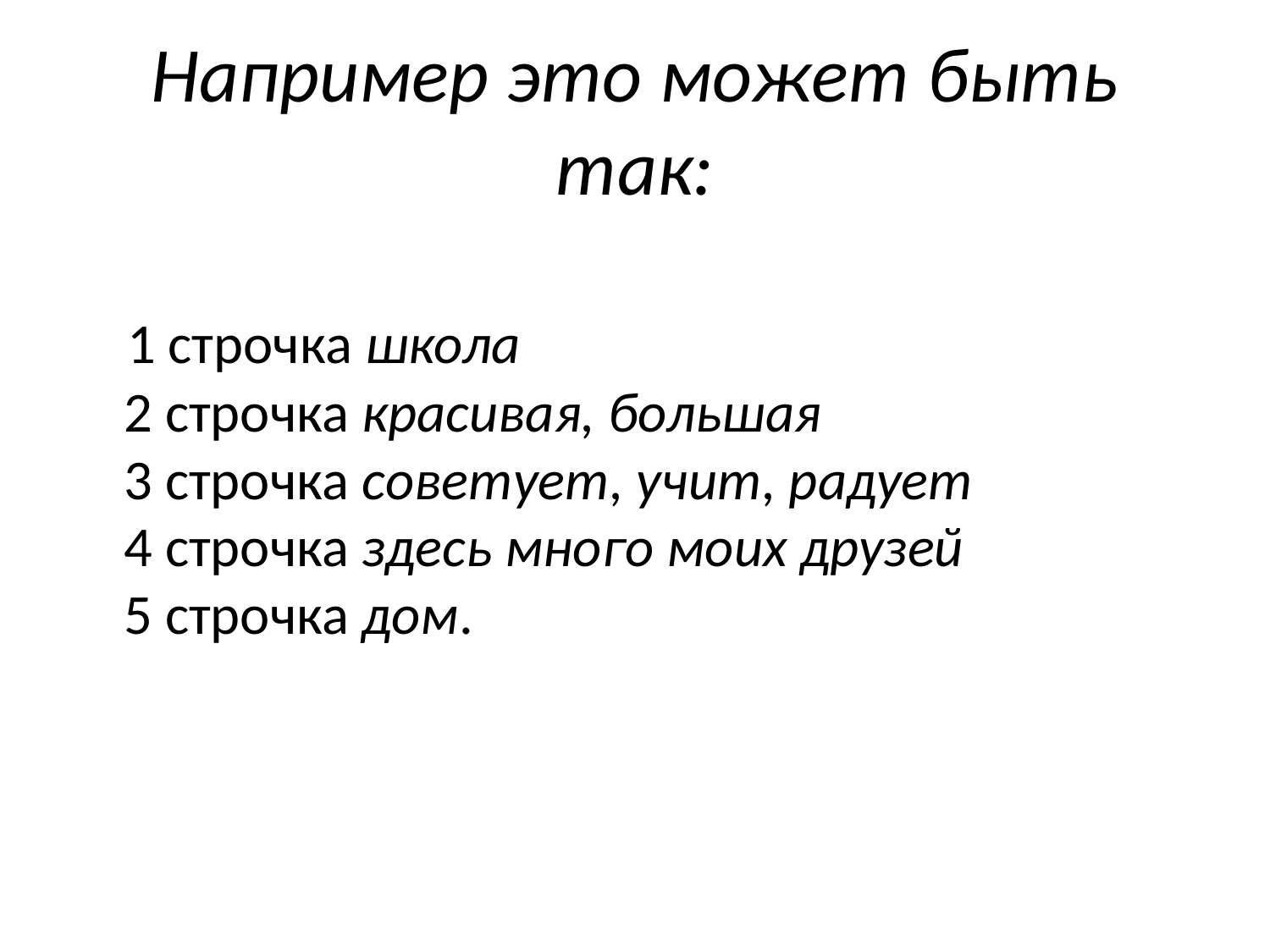

# Например это может быть так:

    1 строчка школа
2 строчка красивая, большая
3 строчка советует, учит, радует
4 строчка здесь много моих друзей
5 строчка дом.